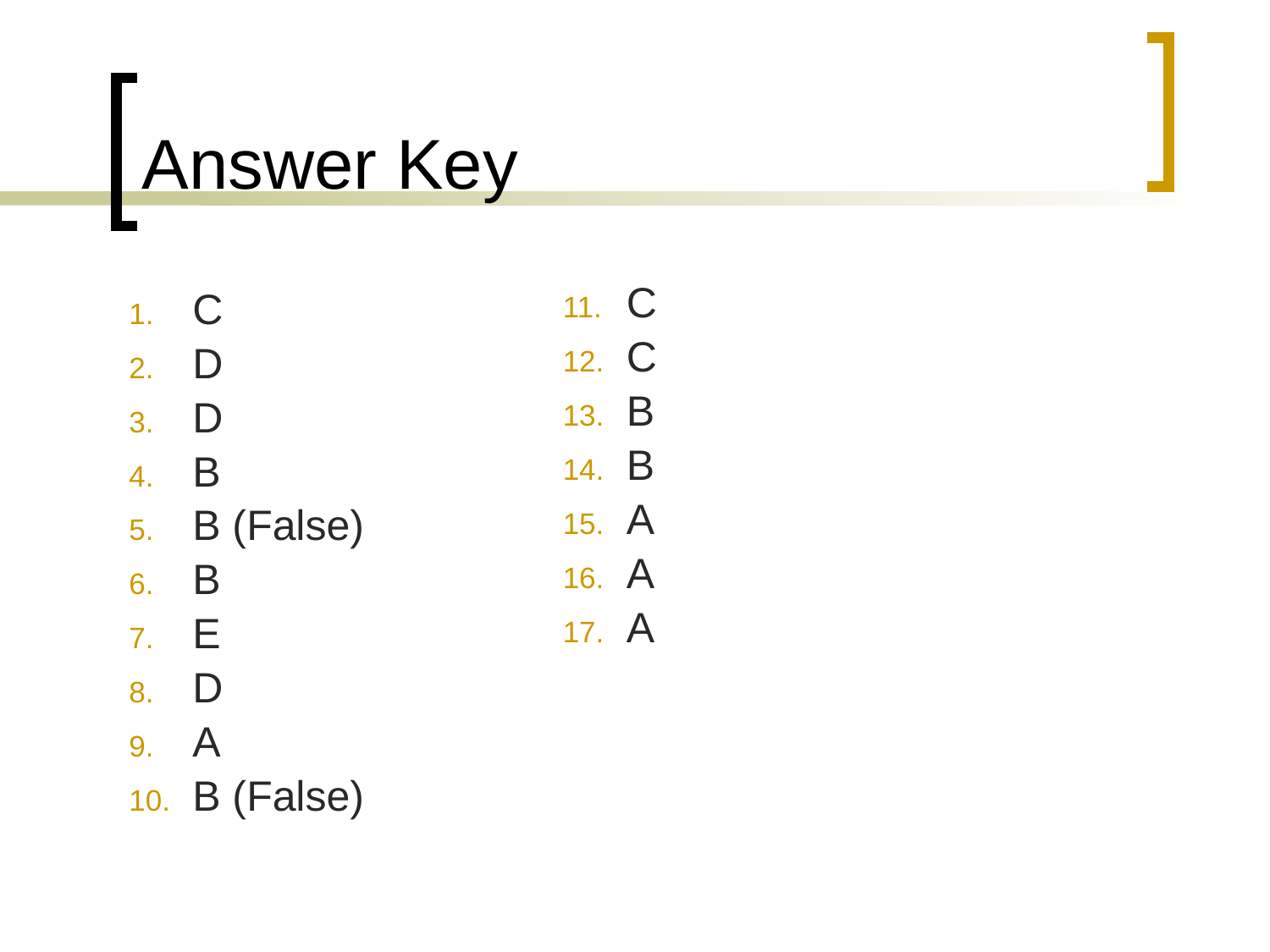

# Answer Key

C
D
D
B
B (False)
B
E
D
A
B (False)

C
C
B
B
A
A
A